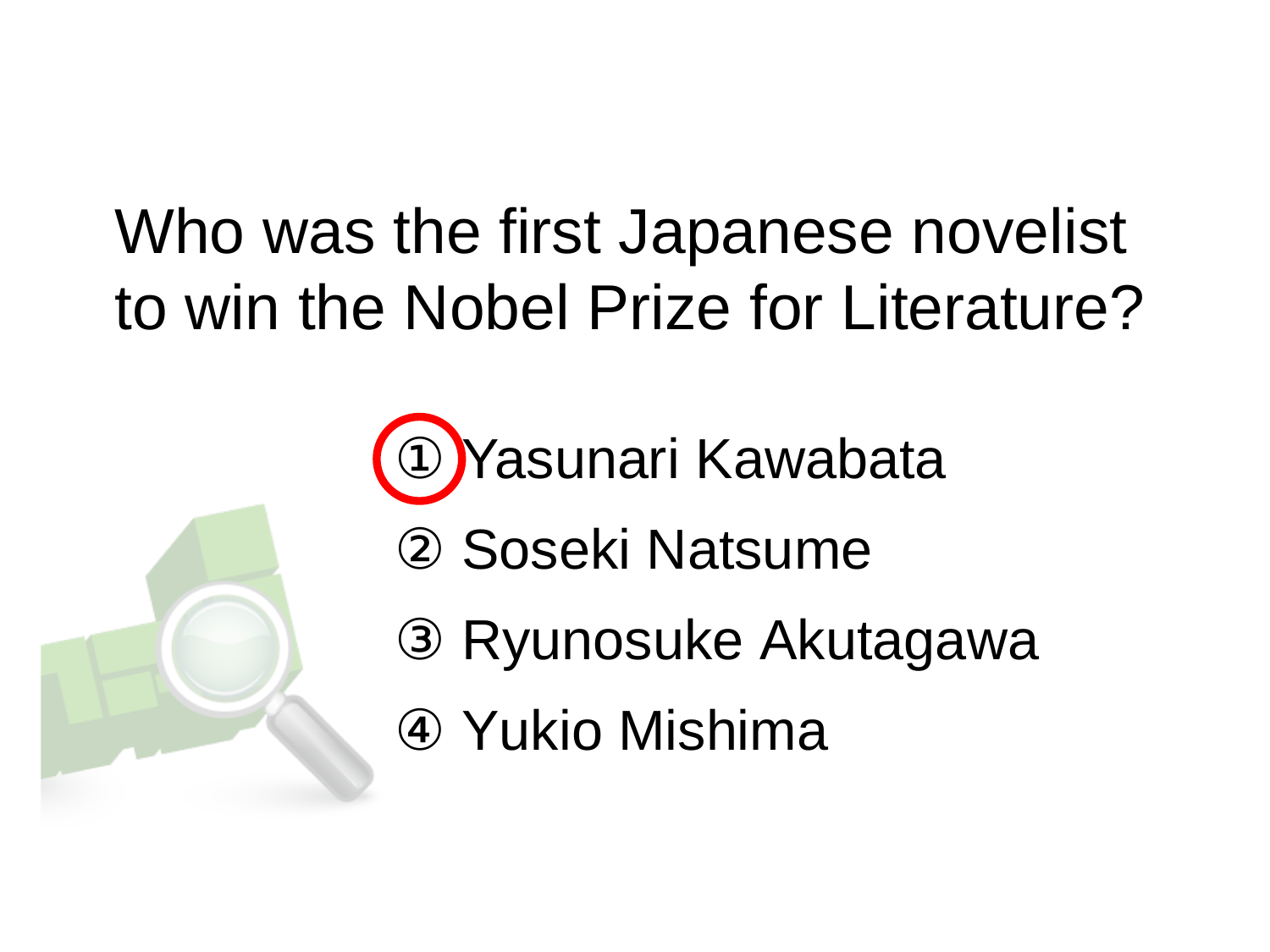

# Who was the first Japanese novelist to win the Nobel Prize for Literature?
① Yasunari Kawabata
② Soseki Natsume
③ Ryunosuke Akutagawa
④ Yukio Mishima